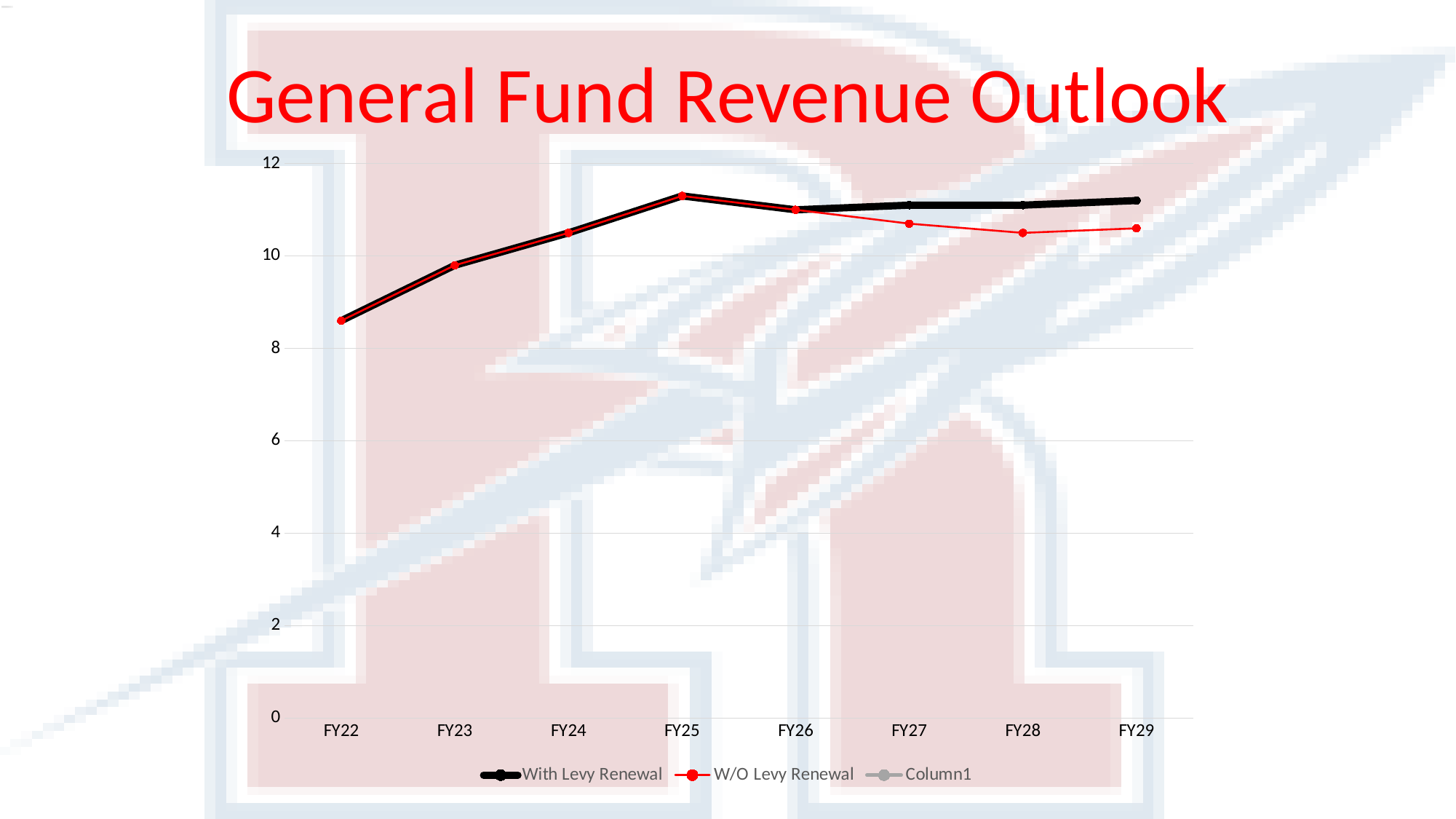

# General Fund Revenue Outlook

### Chart

| Category | With Levy Renewal | W/O Levy Renewal | Column1 |
|---|---|---|---|
| FY22 | 8.6 | 8.6 | None |
| FY23 | 9.8 | 9.8 | None |
| FY24 | 10.5 | 10.5 | None |
| FY25 | 11.3 | 11.3 | None |
| FY26 | 11.0 | 11.0 | None |
| FY27 | 11.1 | 10.7 | None |
| FY28 | 11.1 | 10.5 | None |
| FY29 | 11.2 | 10.6 | None |